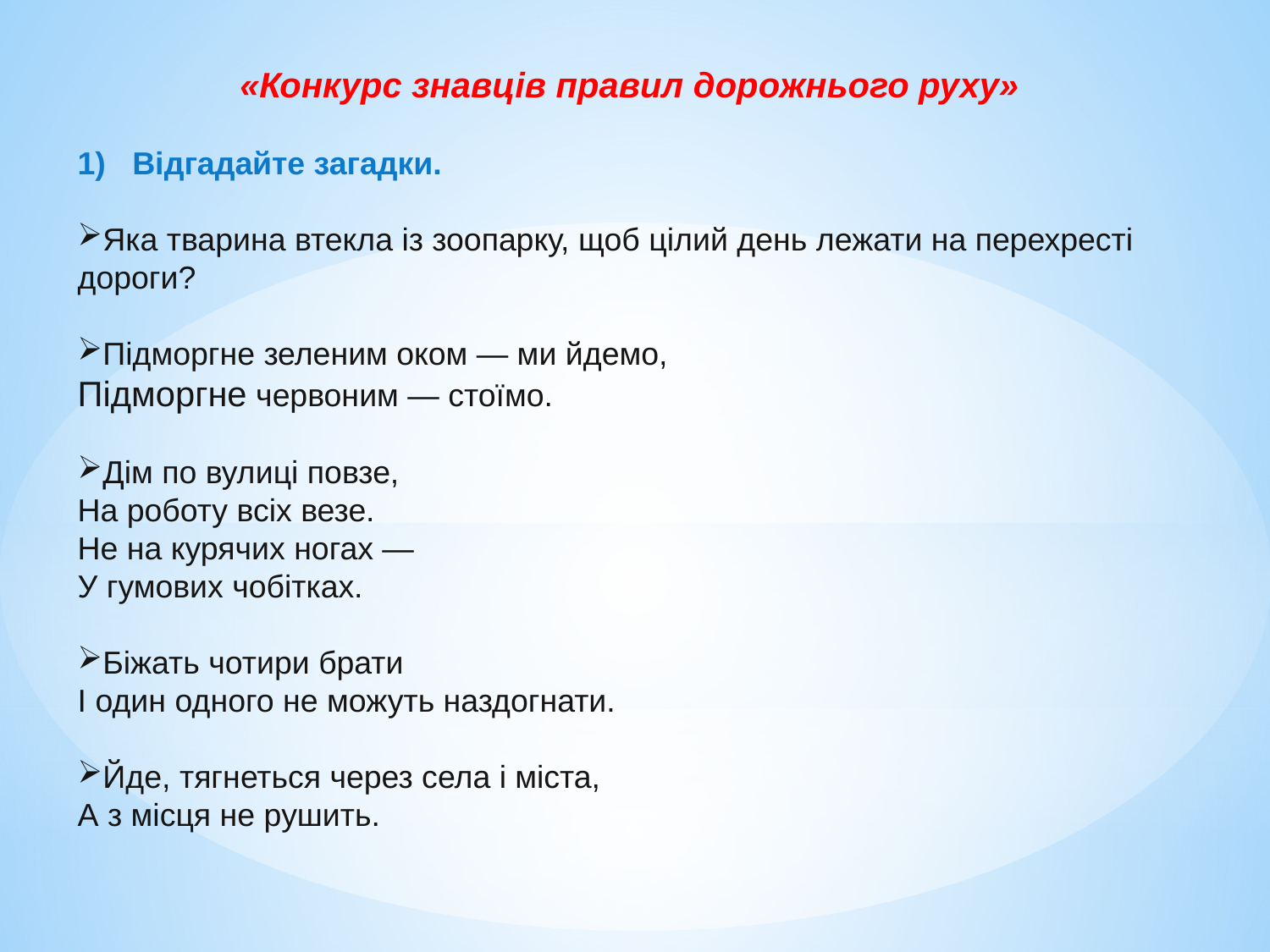

«Конкурс знавців правил дорожнього руху»

1)   Відгадайте загадки.

Яка тварина втекла із зоопарку, щоб цілий день лежати на перехресті дороги?

Підморгне зеленим оком — ми йдемо,
Підморгне червоним — стоїмо.

Дім по вулиці повзе,
На роботу всіх везе.
Не на курячих ногах —
У гумових чобітках.

Біжать чотири брати
І один одного не можуть наздогнати.

Йде, тягнеться через села і міста,
А з місця не рушить.